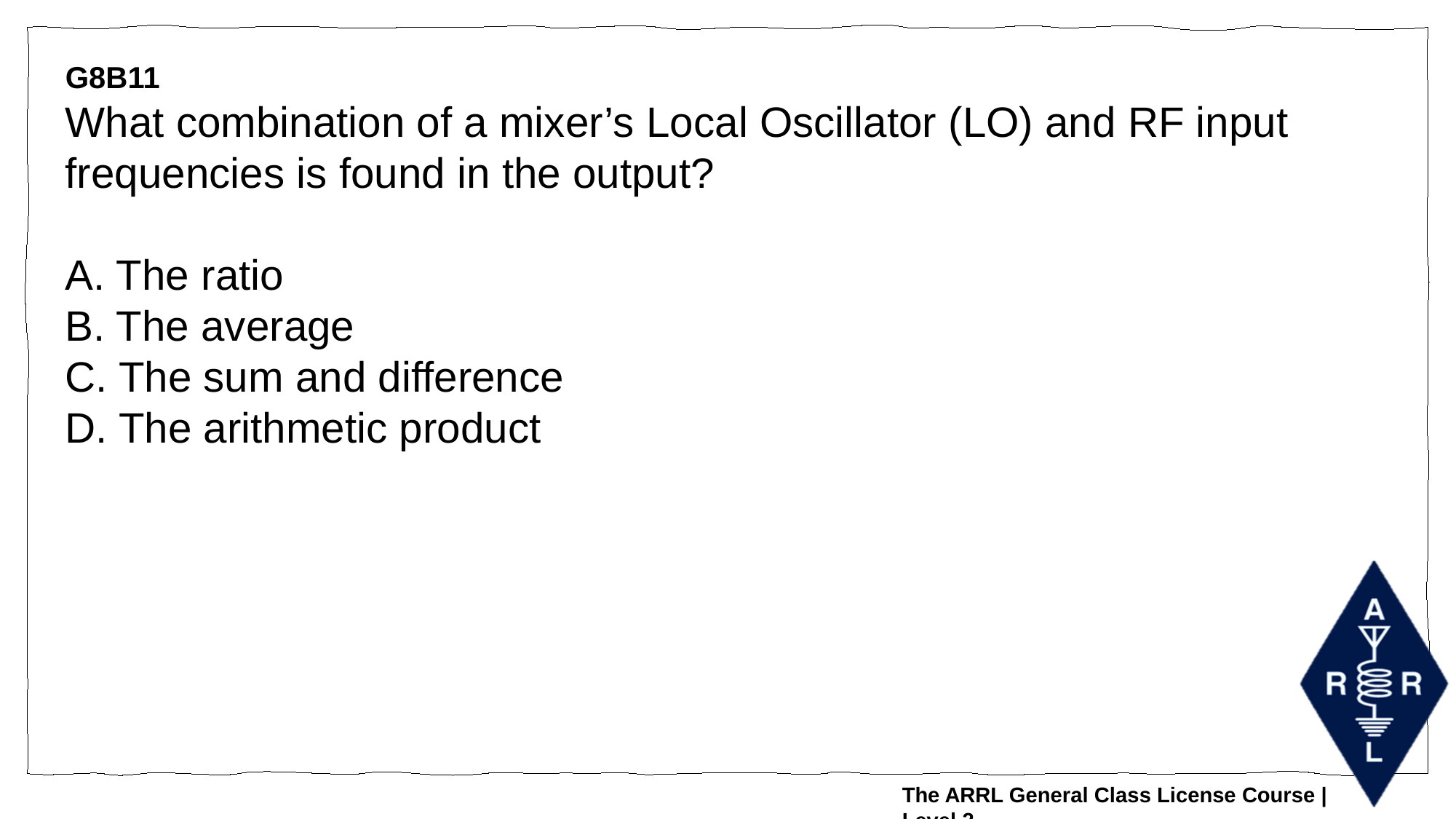

G8B11
What combination of a mixer’s Local Oscillator (LO) and RF input frequencies is found in the output?

A. The ratio
B. The average
C. The sum and difference
D. The arithmetic product